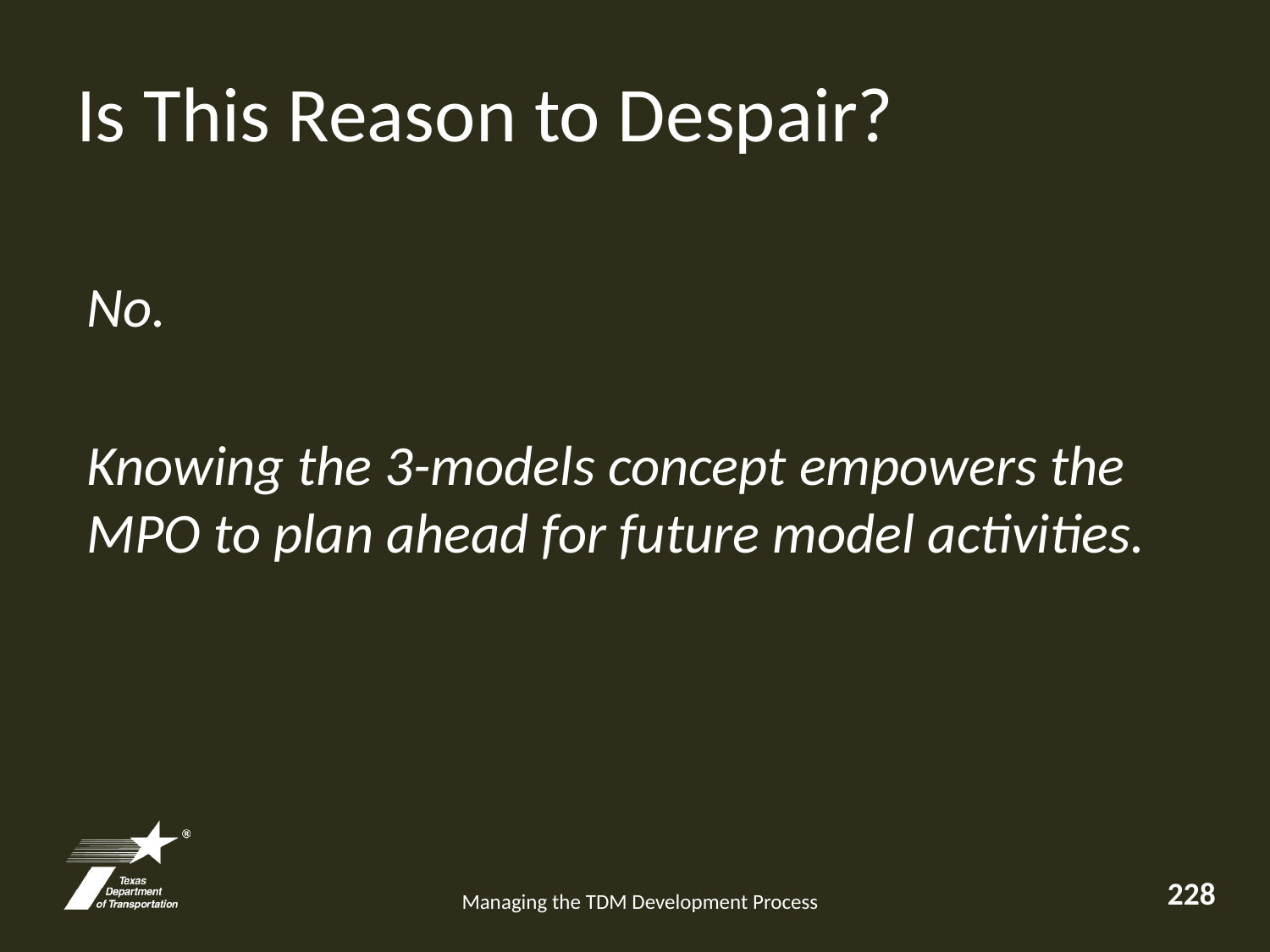

# Is This Reason to Despair?
No.

Knowing the 3-models concept empowers the MPO to plan ahead for future model activities.